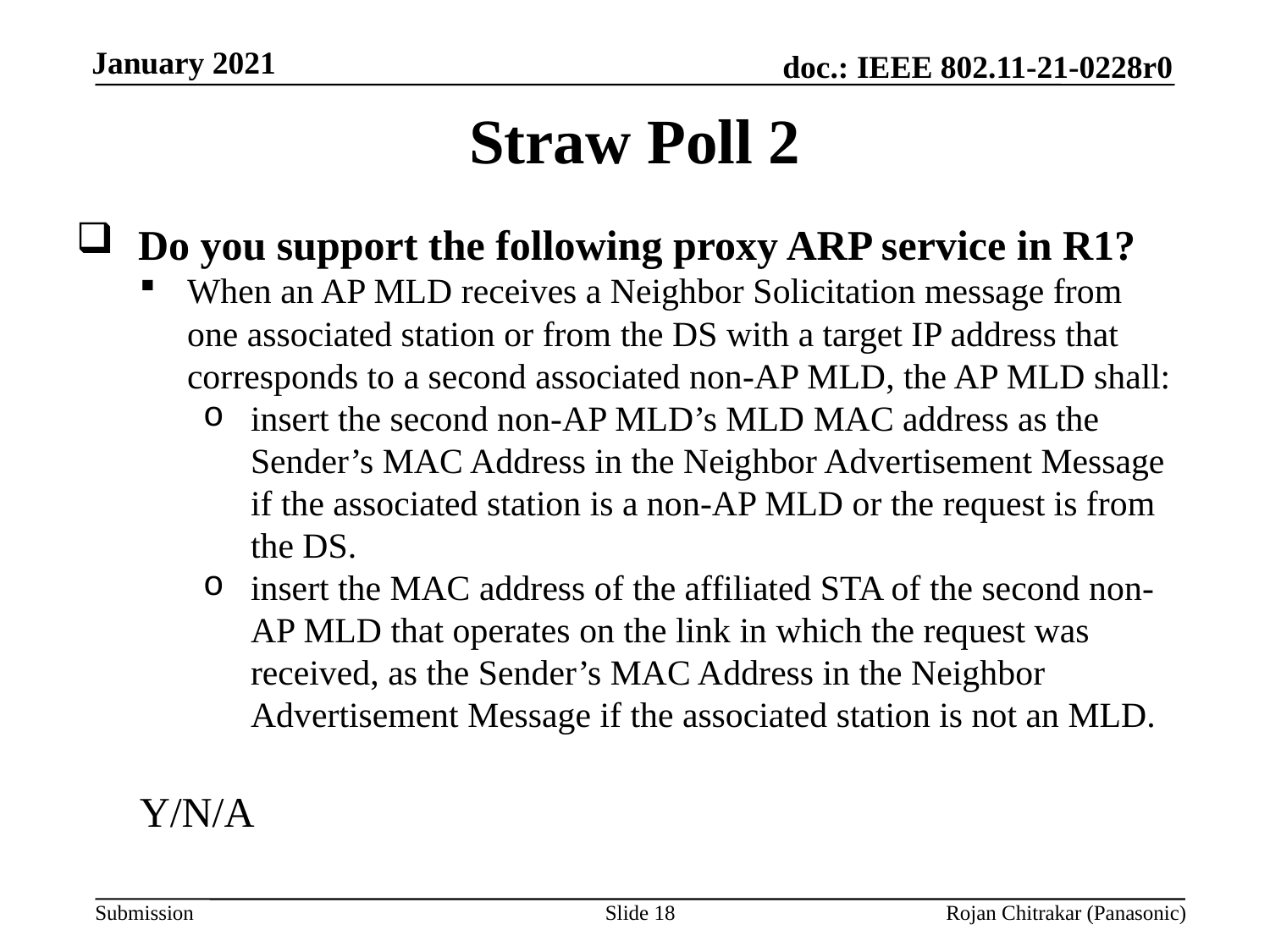

Straw Poll 2
Do you support the following proxy ARP service in R1?
When an AP MLD receives a Neighbor Solicitation message from one associated station or from the DS with a target IP address that corresponds to a second associated non-AP MLD, the AP MLD shall:
insert the second non-AP MLD’s MLD MAC address as the Sender’s MAC Address in the Neighbor Advertisement Message if the associated station is a non-AP MLD or the request is from the DS.
insert the MAC address of the affiliated STA of the second non-AP MLD that operates on the link in which the request was received, as the Sender’s MAC Address in the Neighbor Advertisement Message if the associated station is not an MLD.

Y/N/A
Slide 18
Rojan Chitrakar (Panasonic)